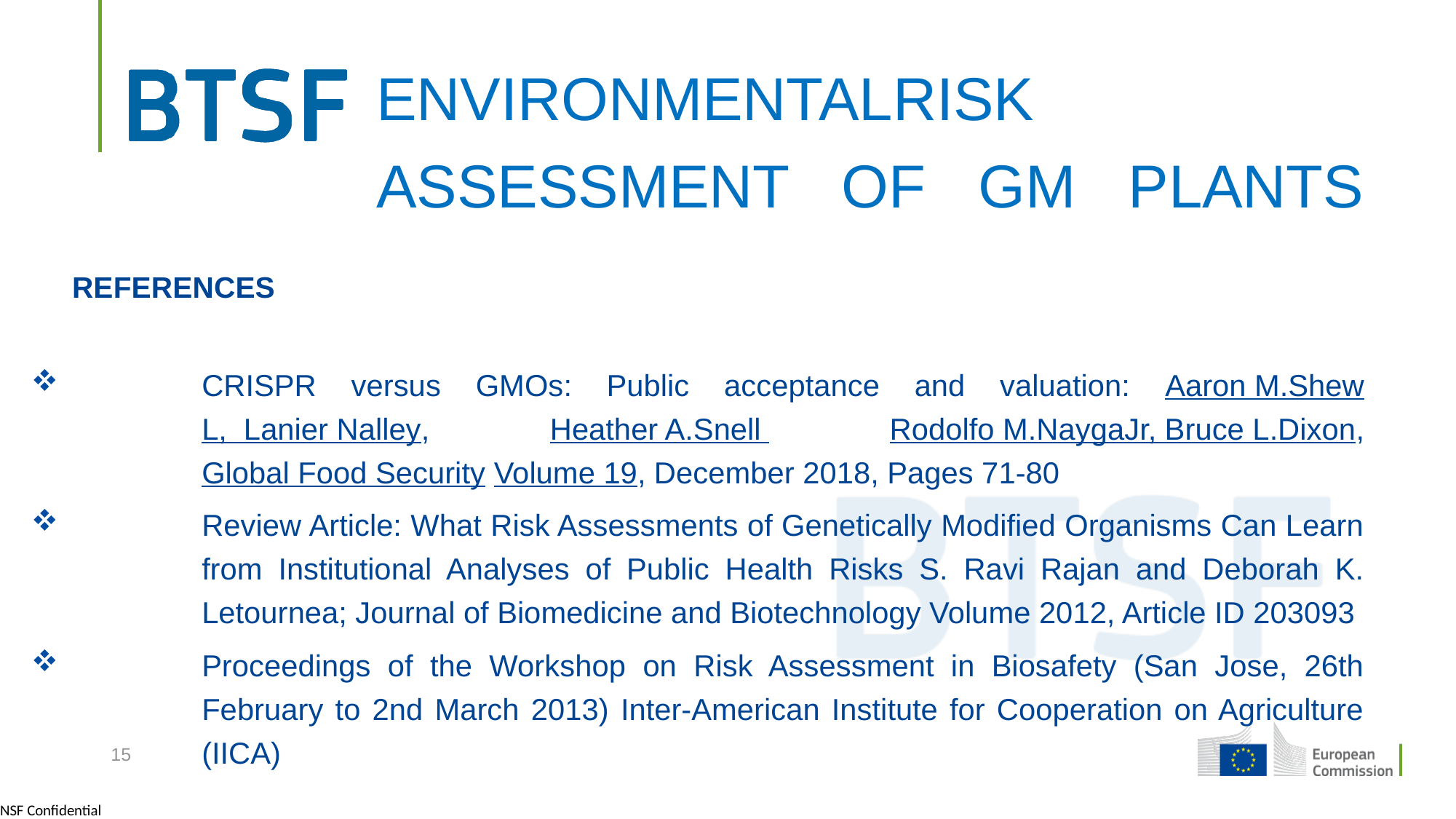

REFERENCES

CRISPR versus GMOs: Public acceptance and valuation: Aaron M.Shew L,  Lanier Nalley, Heather A.Snell  Rodolfo M.NaygaJr, Bruce L.Dixon, Global Food Security Volume 19, December 2018, Pages 71-80
Review Article: What Risk Assessments of Genetically Modified Organisms Can Learn from Institutional Analyses of Public Health Risks S. Ravi Rajan and Deborah K. Letournea; Journal of Biomedicine and Biotechnology Volume 2012, Article ID 203093
Proceedings of the Workshop on Risk Assessment in Biosafety (San Jose, 26th February to 2nd March 2013) Inter-American Institute for Cooperation on Agriculture (IICA)

# ENVIRONMENTALRISK ASSESSMENT OF GM PLANTS
15